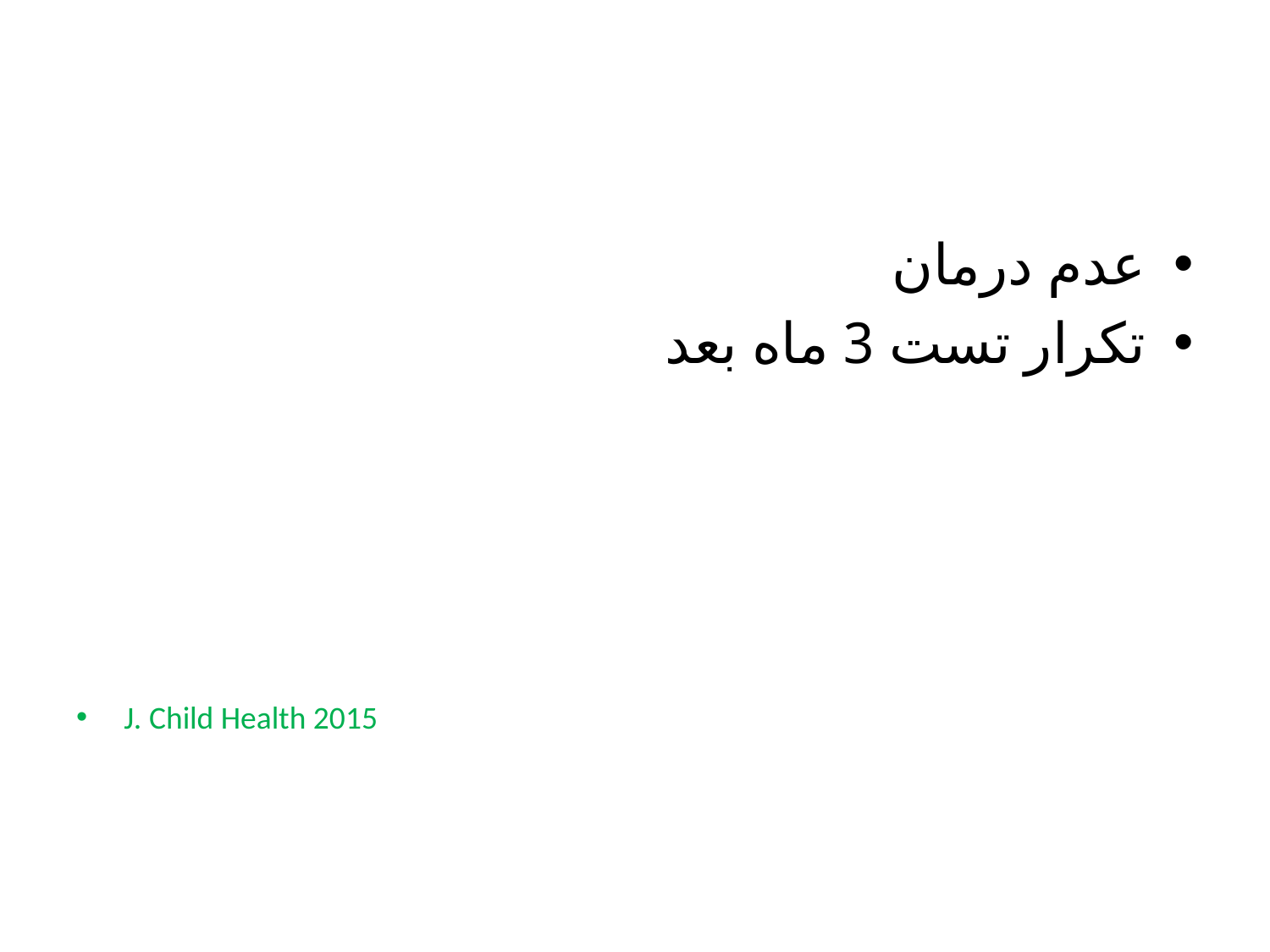

#
عدم درمان
تکرار تست 3 ماه بعد

J. Child Health 2015